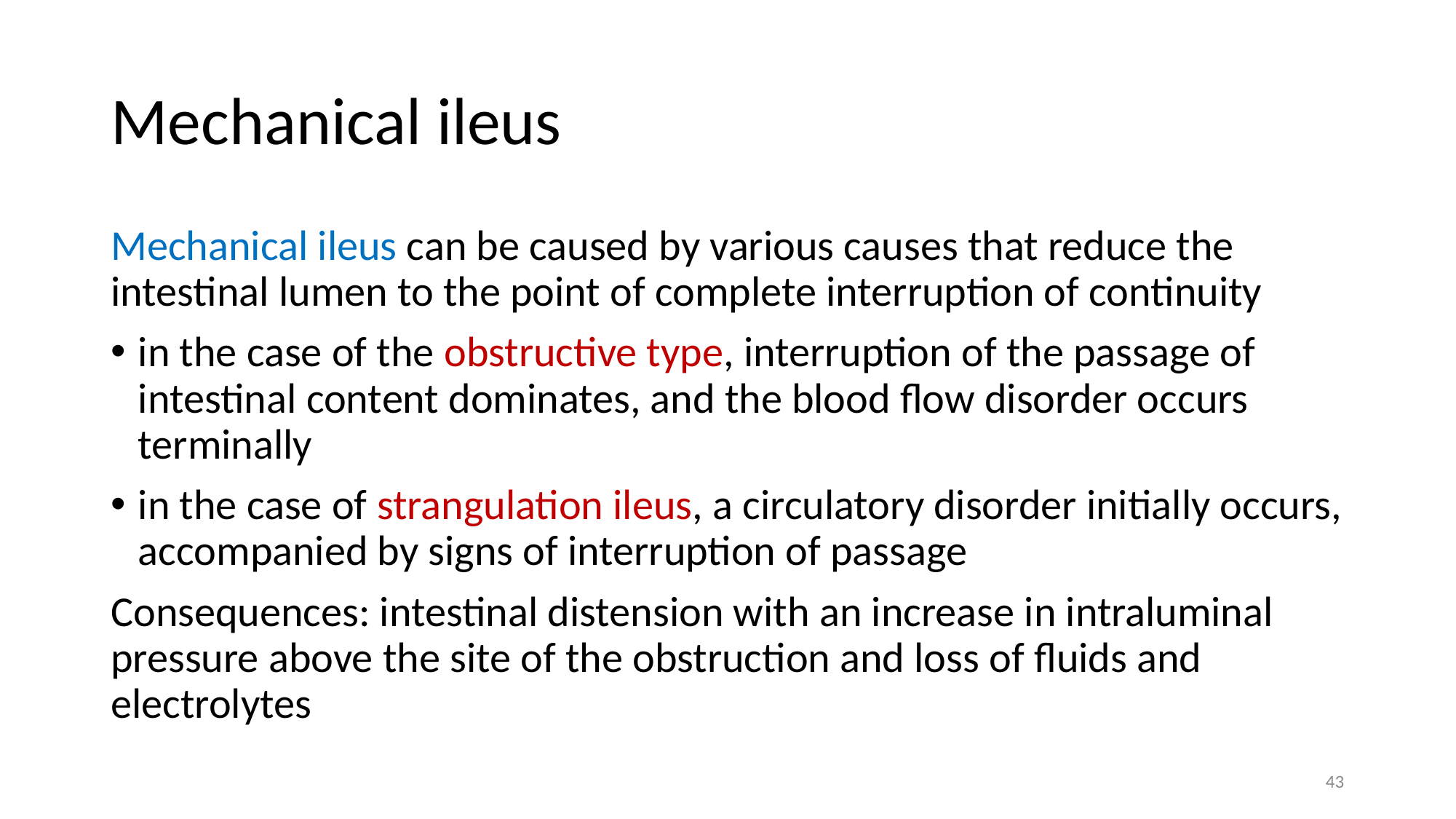

# Mechanical ileus
Mechanical ileus can be caused by various causes that reduce the intestinal lumen to the point of complete interruption of continuity
in the case of the obstructive type, interruption of the passage of intestinal content dominates, and the blood flow disorder occurs terminally
in the case of strangulation ileus, a circulatory disorder initially occurs, accompanied by signs of interruption of passage
Consequences: intestinal distension with an increase in intraluminal pressure above the site of the obstruction and loss of fluids and electrolytes
43